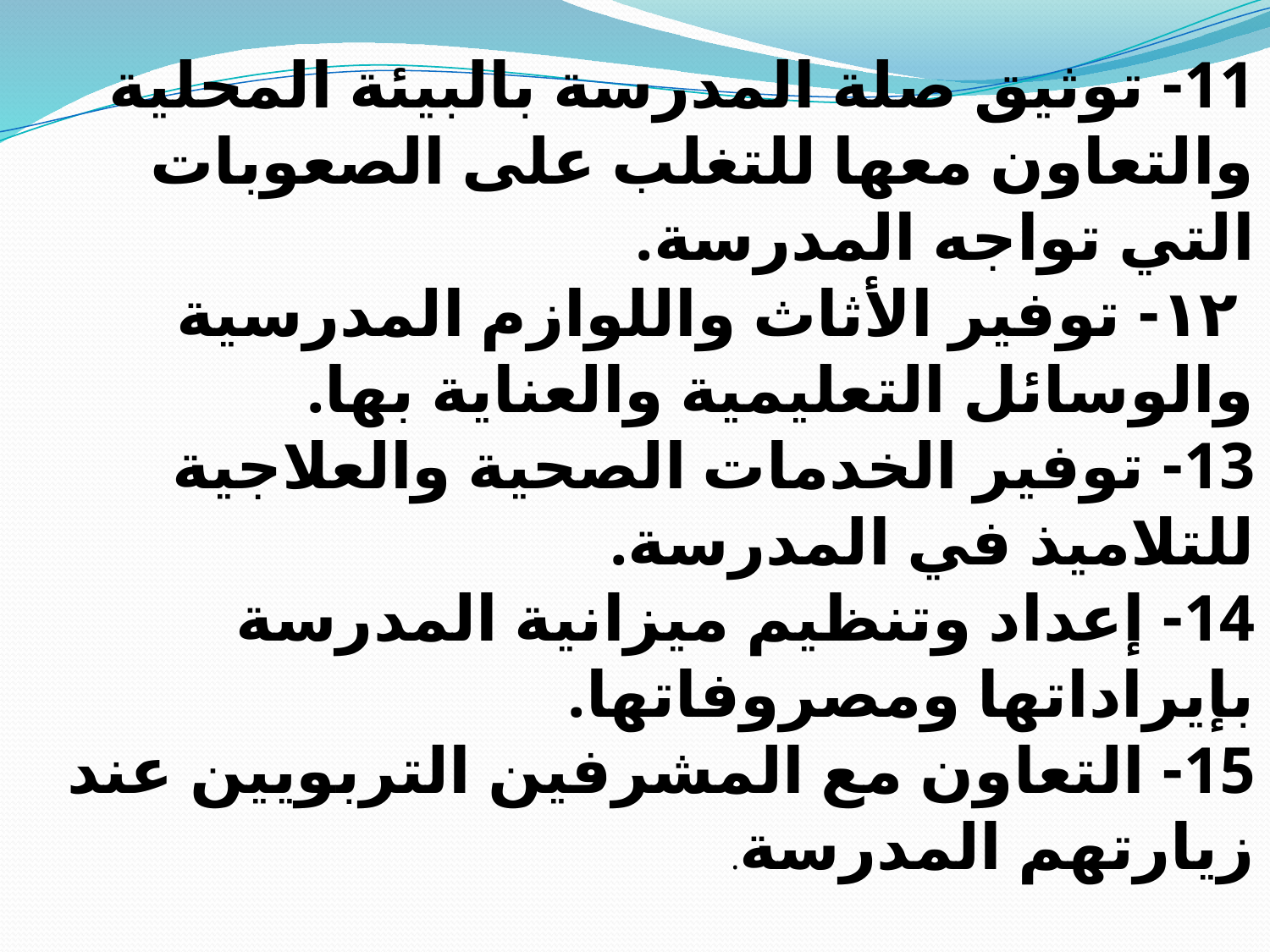

11- توثيق صلة المدرسة بالبيئة المحلية والتعاون معها للتغلب على الصعوبات التي تواجه المدرسة.
 ۱۲- توفير الأثاث واللوازم المدرسية والوسائل التعليمية والعناية بها.
13- توفير الخدمات الصحية والعلاجية للتلاميذ في المدرسة.
14- إعداد وتنظيم ميزانية المدرسة بإيراداتها ومصروفاتها.
15- التعاون مع المشرفين التربويين عند زيارتهم المدرسة.